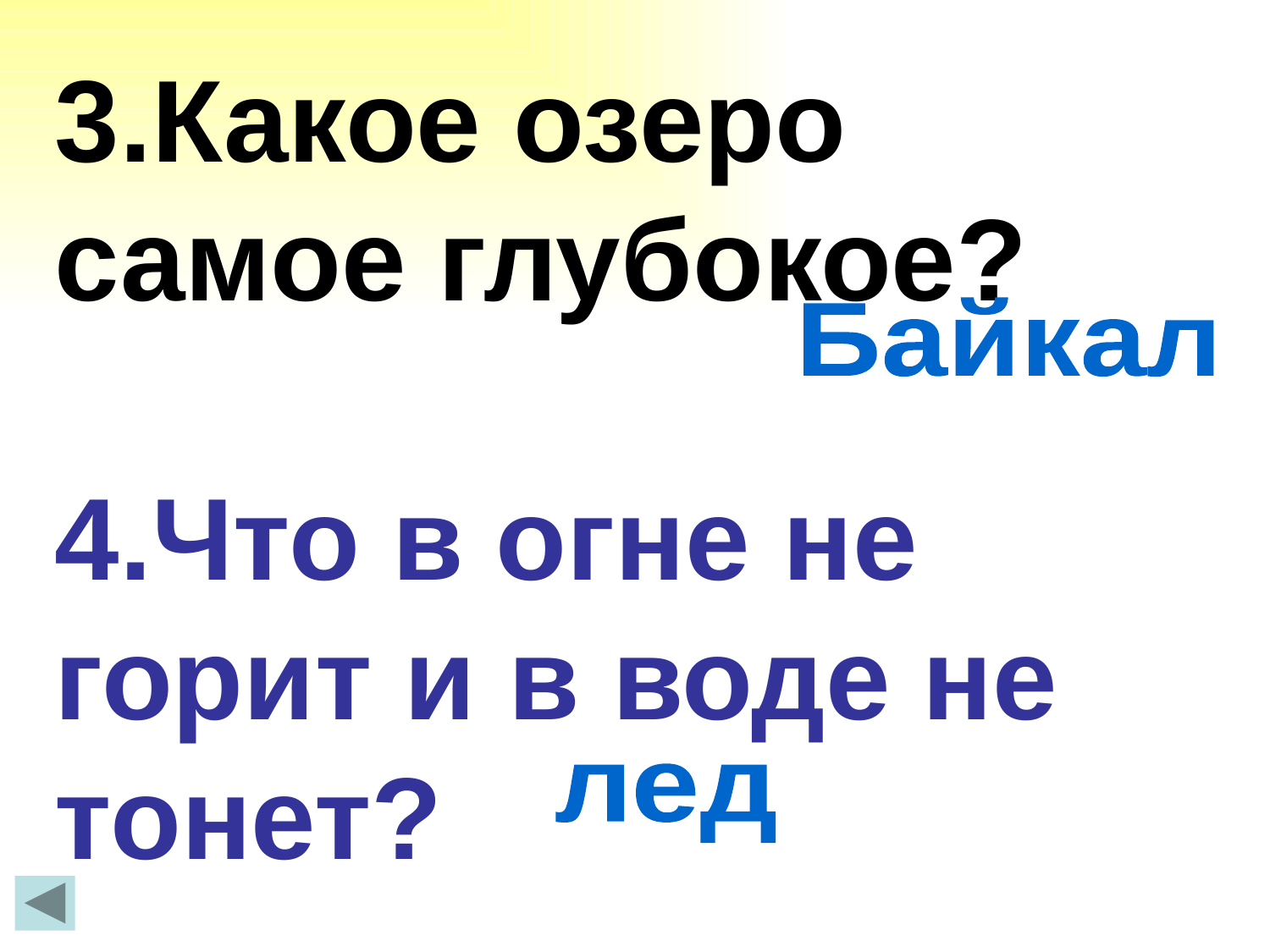

3.Какое озеро самое глубокое?

4.Что в огне не горит и в воде не тонет?

Байкал
лед